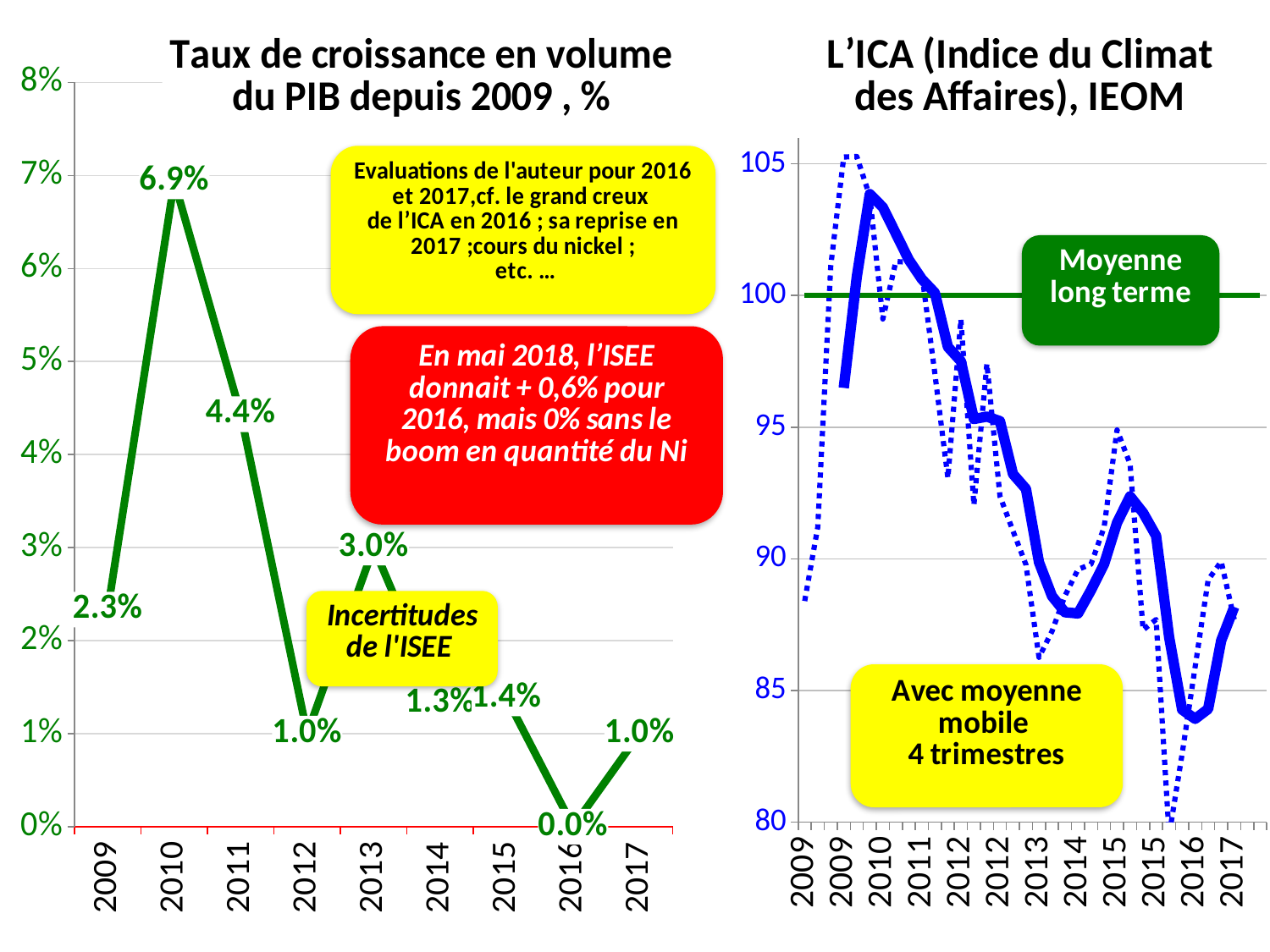

### Chart: Taux de croissance en volume
du PIB depuis 2009 , %

| Category | NC |
|---|---|
| 2009.0 | 0.02333 |
| 2010.0 | 0.06938 |
| 2011.0 | 0.04433 |
| 2012.0 | 0.01 |
| 2013.0 | 0.03 |
| 2014.0 | 0.01322 |
| 2015.0 | 0.0138 |
| 2016.0 | 0.0 |
| 2017.0 | 0.01 |

### Chart: L’ICA (Indice du Climat des Affaires), IEOM

| Category | ICA | ICA moyen longue période |
|---|---|---|
| 2009.0 | 88.4 | 100.0 |
| 2009.0 | 91.2 | 100.0 |
| 2009.0 | 101.12 | 100.0 |
| 2009.0 | 105.26 | 100.0 |
| 2010.0 | 105.28 | 100.0 |
| 2010.0 | 103.76 | 100.0 |
| 2010.0 | 99.11 | 100.0 |
| 2010.0 | 101.29 | 100.0 |
| 2011.0 | 101.27 | 100.0 |
| 2011.0 | 100.82 | 100.0 |
| 2011.0 | 97.04 | 100.0 |
| 2011.0 | 93.07 | 100.0 |
| 2012.0 | 99.1 | 100.0 |
| 2012.0 | 92.04 | 100.0 |
| 2012.0 | 97.41 | 100.0 |
| 2012.0 | 92.38 | 100.0 |
| 2013.0 | 91.06 | 100.0 |
| 2013.0 | 89.78 | 100.0 |
| 2013.0 | 86.26 | 100.0 |
| 2013.0 | 87.25 | 100.0 |
| 2014.0 | 88.6 | 100.0 |
| 2014.0 | 89.6 | 100.0 |
| 2014.0 | 89.8 | 100.0 |
| 2014.0 | 91.2 | 100.0 |
| 2015.0 | 94.9 | 100.0 |
| 2015.0 | 93.6 | 100.0 |
| 2015.0 | 87.3 | 100.0 |
| 2015.0 | 87.7 | 100.0 |
| 2016.0 | 79.5 | 100.0 |
| 2016.0 | 82.6 | 100.0 |
| 2016.0 | 85.9 | 100.0 |
| 2016.0 | 89.2 | 100.0 |
| 2017.0 | 89.9 | 100.0 |
| 2017.0 | 87.7 | 100.0 |
| 2017.0 | None | 100.0 |
| 2017.0 | None | 100.0 |